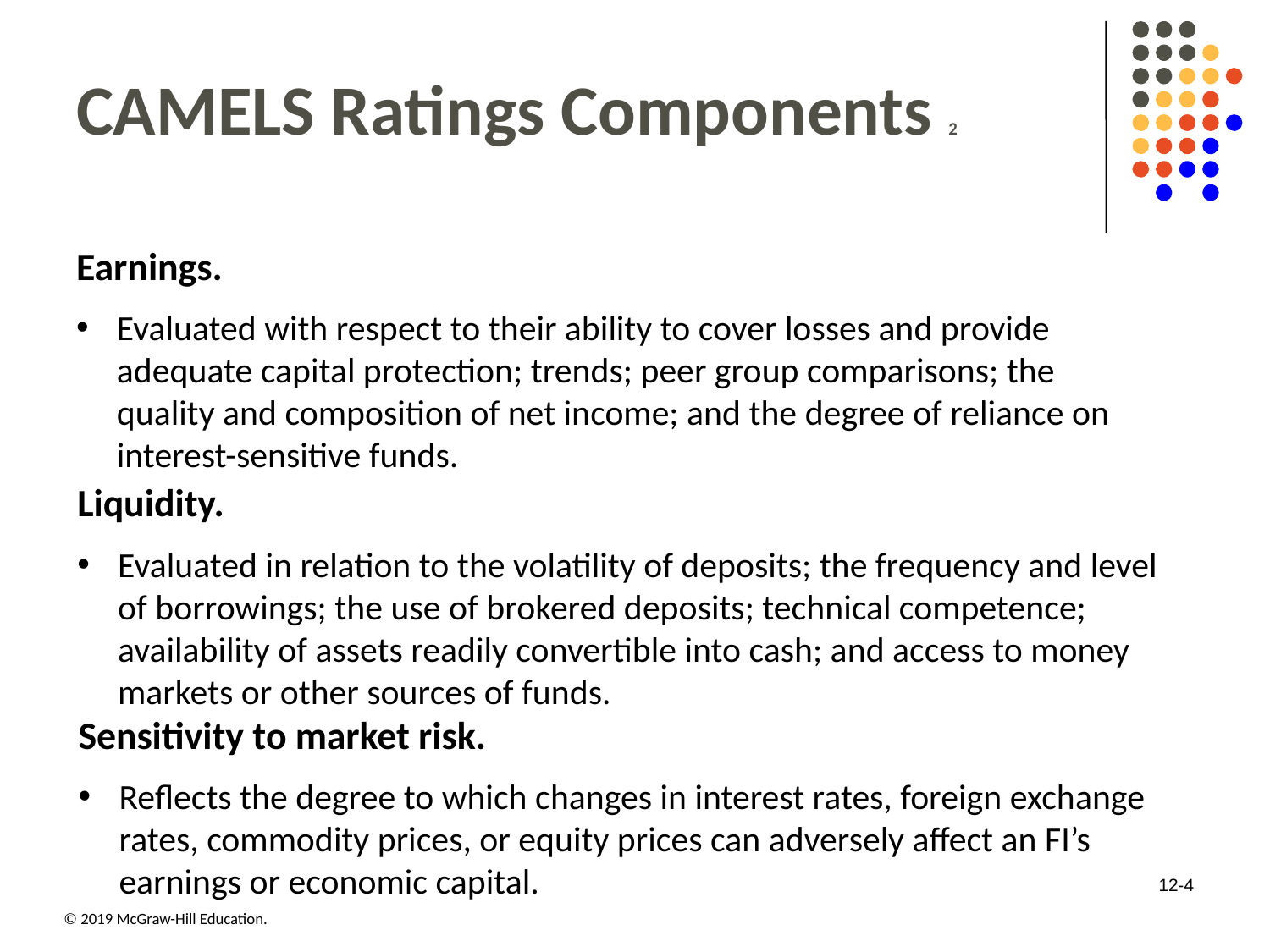

# CAMELS Ratings Components 2
Earnings.
Evaluated with respect to their ability to cover losses and provide adequate capital protection; trends; peer group comparisons; the quality and composition of net income; and the degree of reliance on interest-sensitive funds.
Liquidity.
Evaluated in relation to the volatility of deposits; the frequency and level of borrowings; the use of brokered deposits; technical competence; availability of assets readily convertible into cash; and access to money markets or other sources of funds.
Sensitivity to market risk.
Reflects the degree to which changes in interest rates, foreign exchange rates, commodity prices, or equity prices can adversely affect an FI’s earnings or economic capital.
12-4